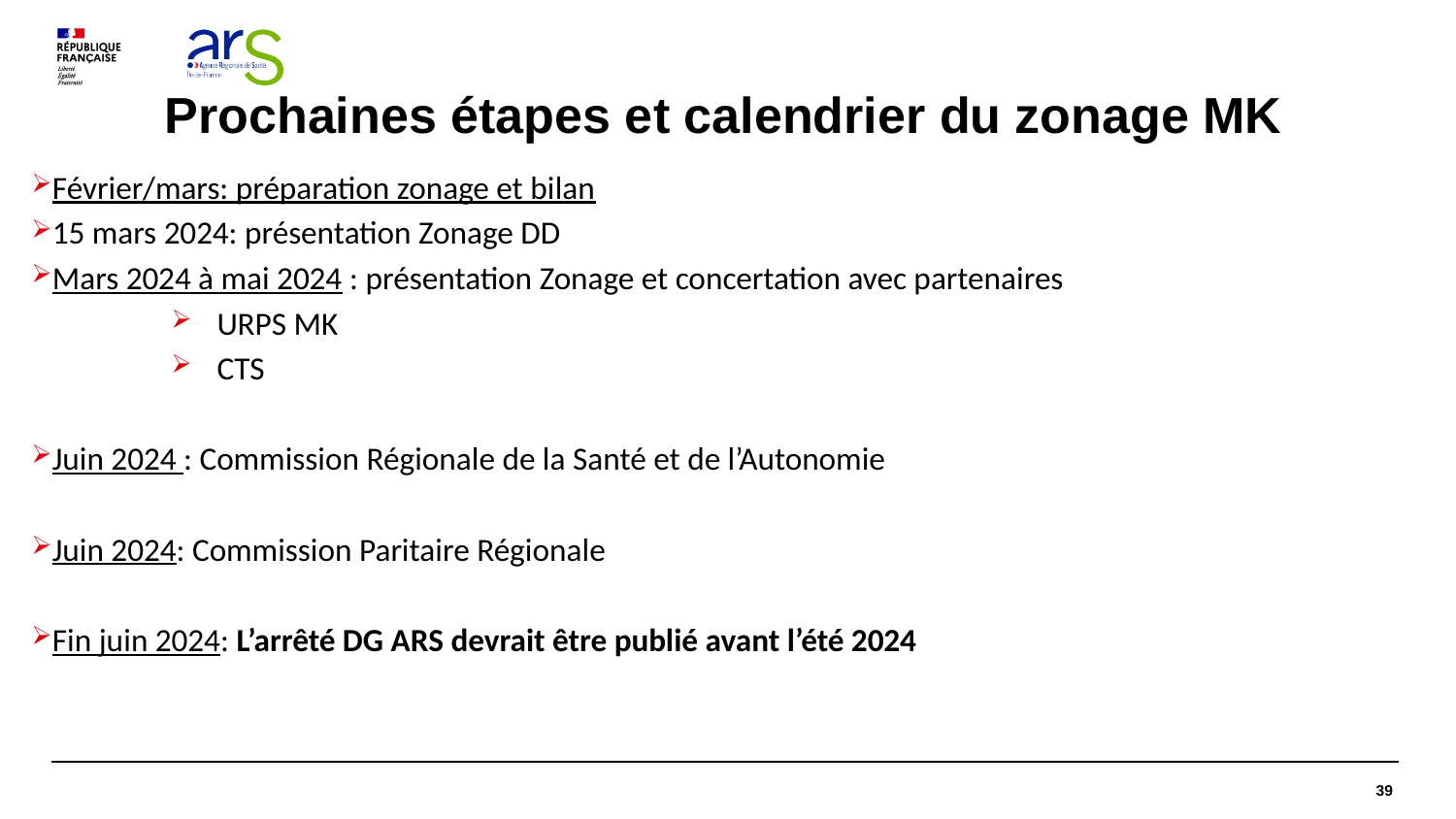

39
# Prochaines étapes et calendrier du zonage MK
Février/mars: préparation zonage et bilan
15 mars 2024: présentation Zonage DD
Mars 2024 à mai 2024 : présentation Zonage et concertation avec partenaires
URPS MK
CTS

Juin 2024 : Commission Régionale de la Santé et de l’Autonomie

Juin 2024: Commission Paritaire Régionale

Fin juin 2024: L’arrêté DG ARS devrait être publié avant l’été 2024